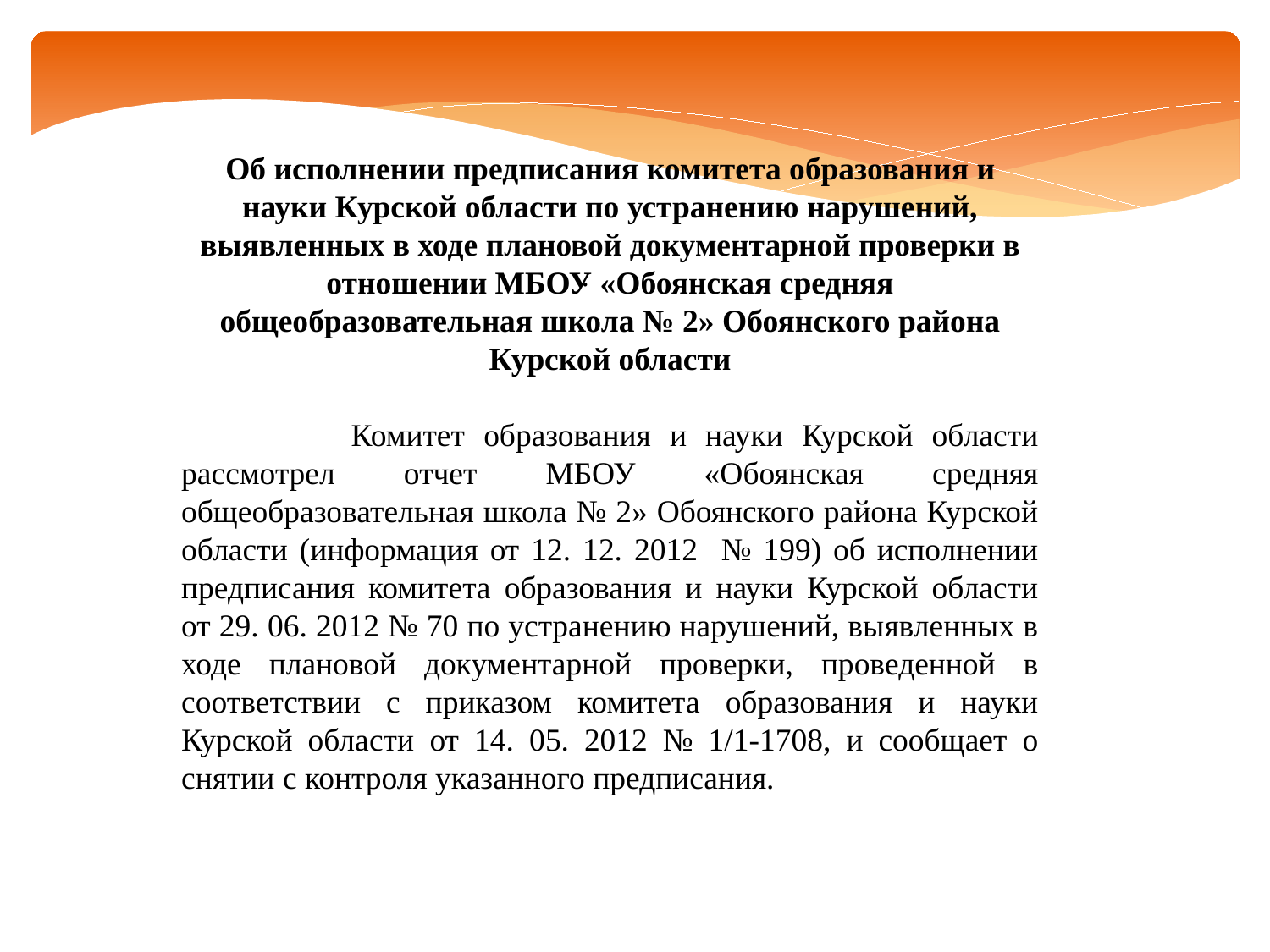

Об исполнении предписания комитета образования и науки Курской области по устранению нарушений, выявленных в ходе плановой документарной проверки в отношении МБОУ «Обоянская средняя общеобразовательная школа № 2» Обоянского района Курской области

         Комитет образования и науки Курской области рассмотрел отчет МБОУ «Обоянская средняя общеобразовательная школа № 2» Обоянского района Курской области (информация от 12. 12. 2012  № 199) об исполнении предписания комитета образования и науки Курской области от 29. 06. 2012 № 70 по устранению нарушений, выявленных в ходе плановой документарной проверки, проведенной в соответствии с приказом комитета образования и науки Курской области от 14. 05. 2012 № 1/1-1708, и сообщает о снятии с контроля указанного предписания.
.